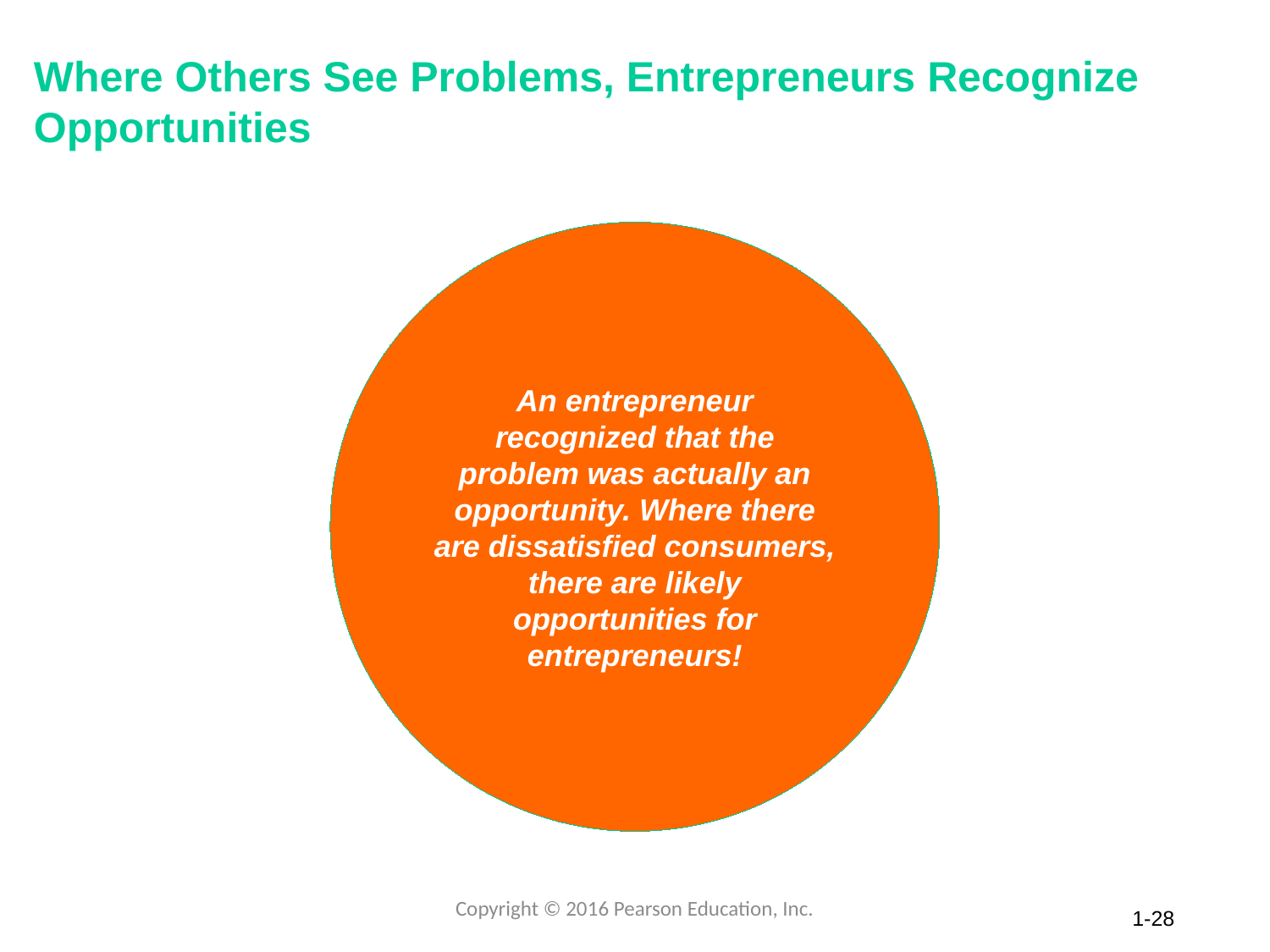

# Where Others See Problems, Entrepreneurs Recognize Opportunities
An entrepreneur recognized that the problem was actually an opportunity. Where there are dissatisfied consumers, there are likely opportunities for entrepreneurs!
Copyright © 2016 Pearson Education, Inc.